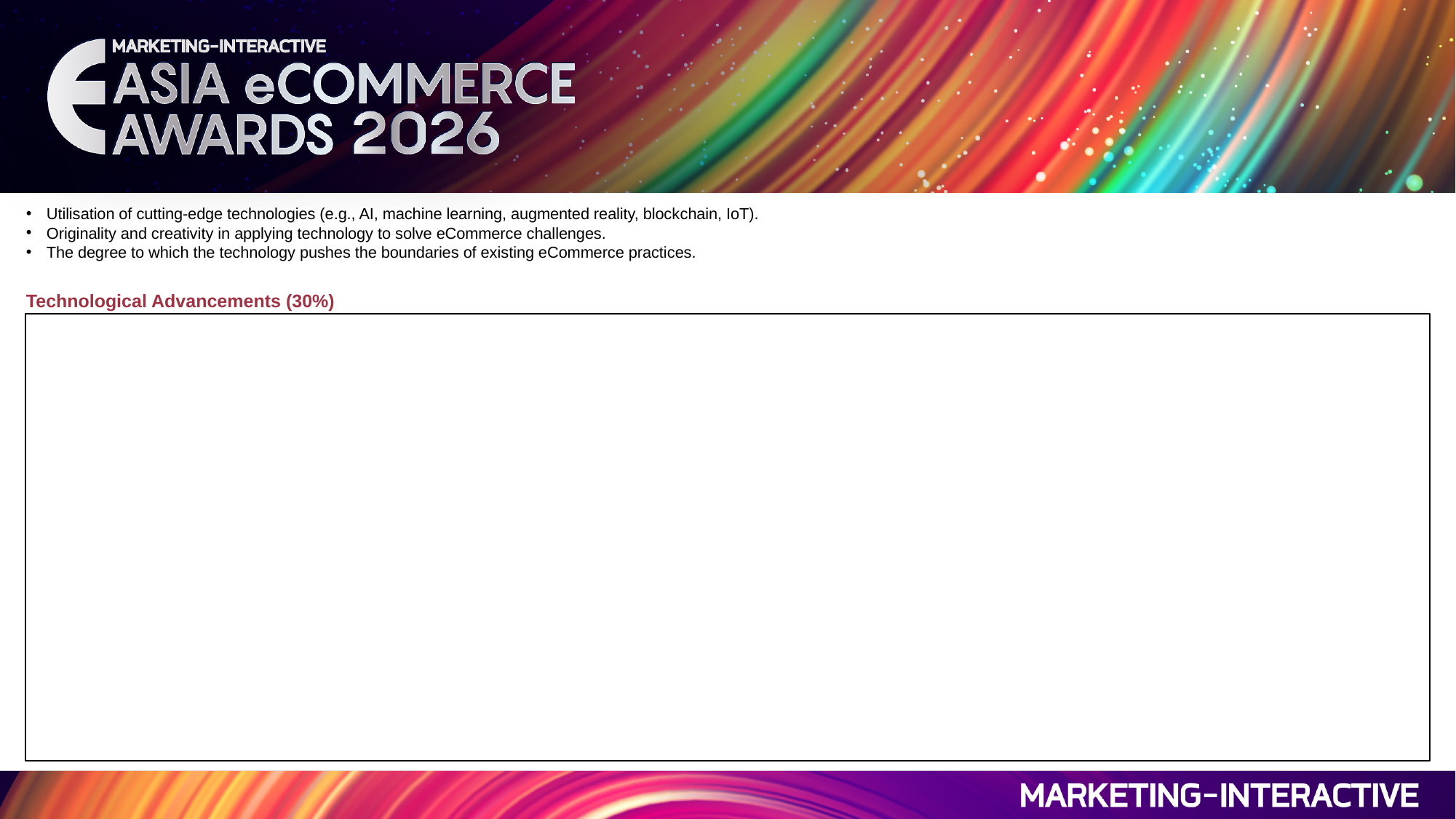

Utilisation of cutting-edge technologies (e.g., AI, machine learning, augmented reality, blockchain, IoT).
Originality and creativity in applying technology to solve eCommerce challenges.
The degree to which the technology pushes the boundaries of existing eCommerce practices.
Technological Advancements (30%)